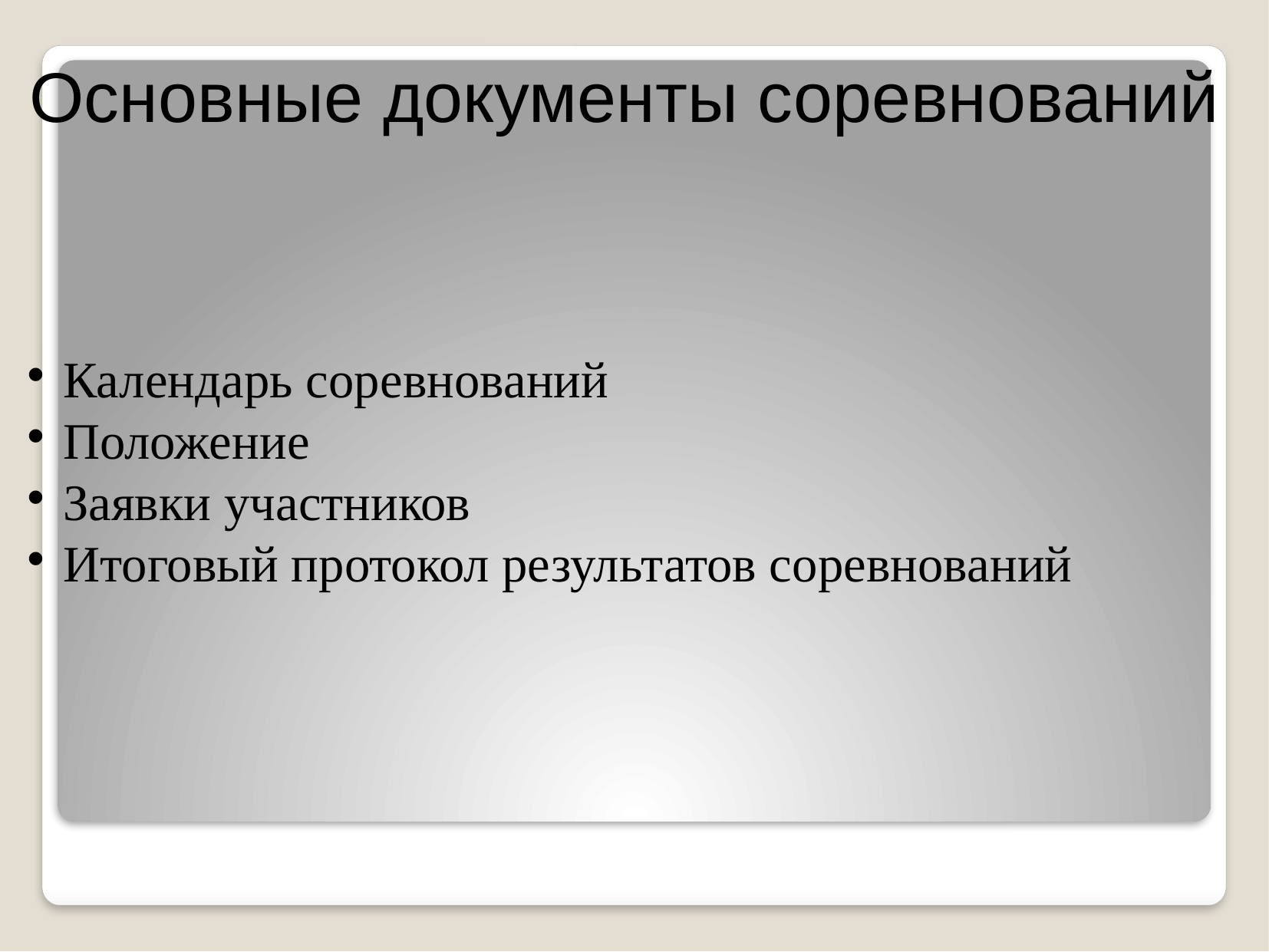

Основные документы соревнований
 Календарь соревнований
 Положение
 Заявки участников
 Итоговый протокол результатов соревнований